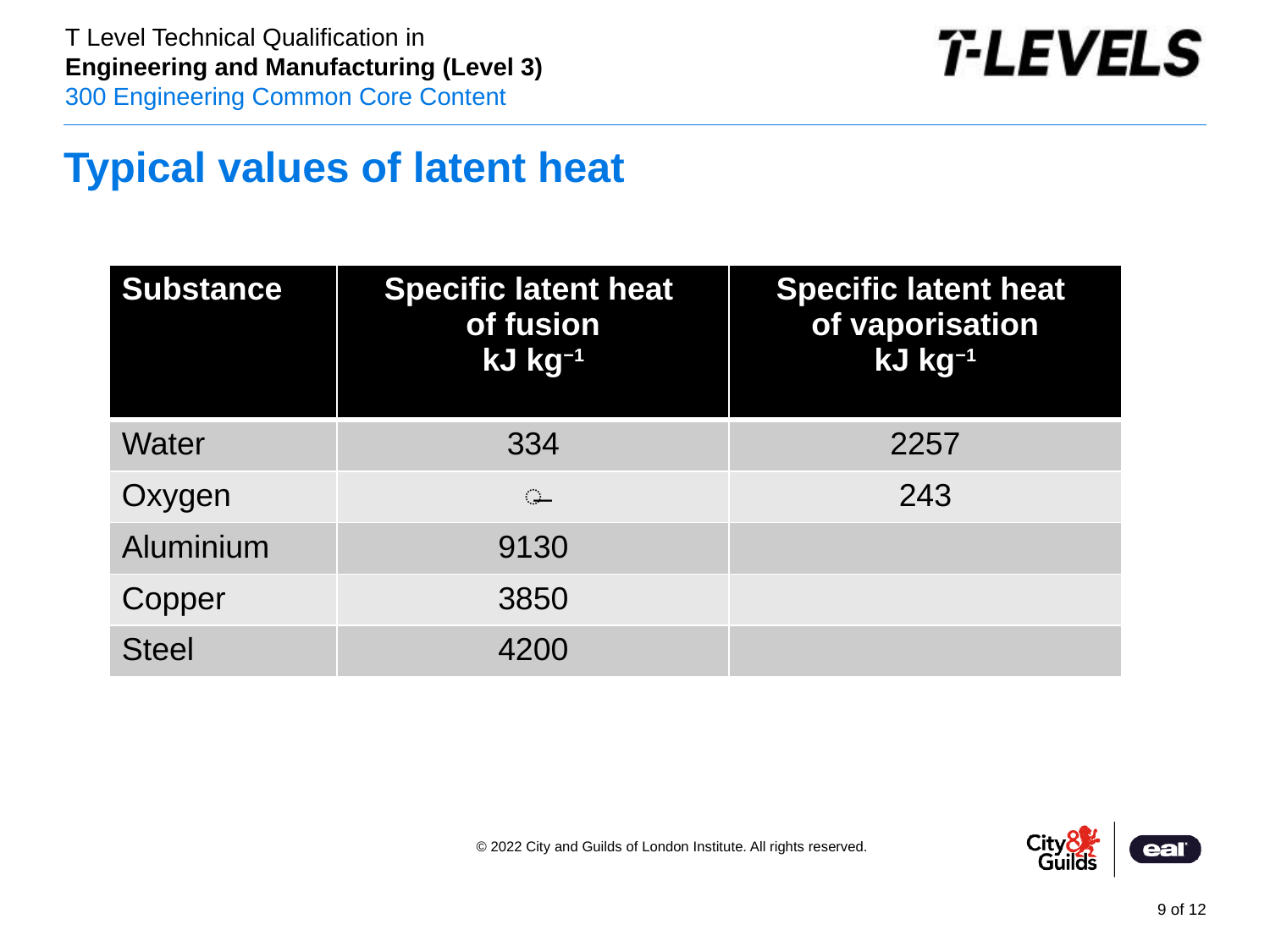

# Typical values of latent heat
| Substance | Specific latent heat of fusion kJ kg−1 | Specific latent heat of vaporisation kJ kg−1 |
| --- | --- | --- |
| Water | 334 | 2257 |
| Oxygen | ̶ | 243 |
| Aluminium | 9130 |  |
| Copper | 3850 |  |
| Steel | 4200 |  |